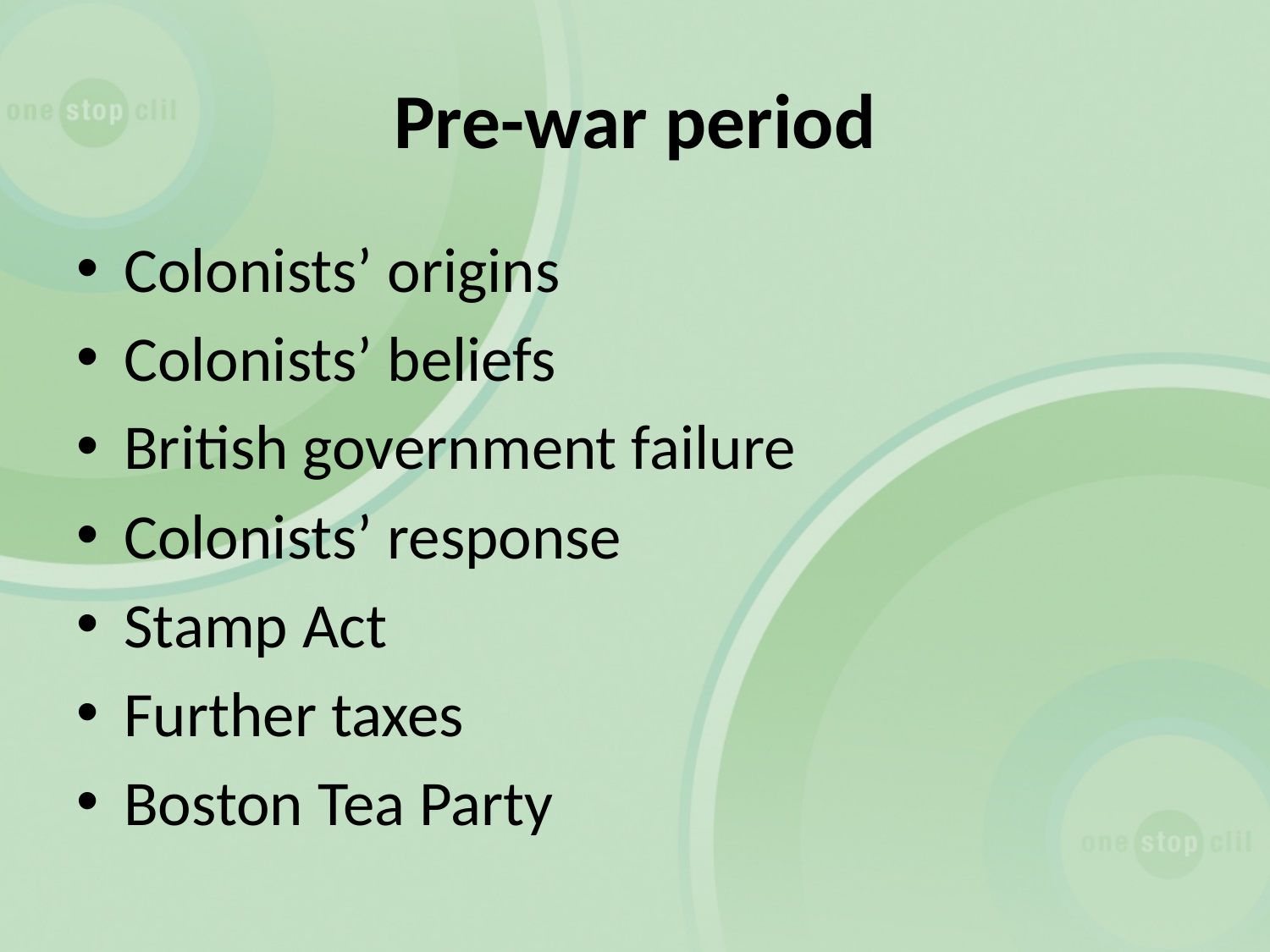

# Pre-war period
Colonists’ origins
Colonists’ beliefs
British government failure
Colonists’ response
Stamp Act
Further taxes
Boston Tea Party